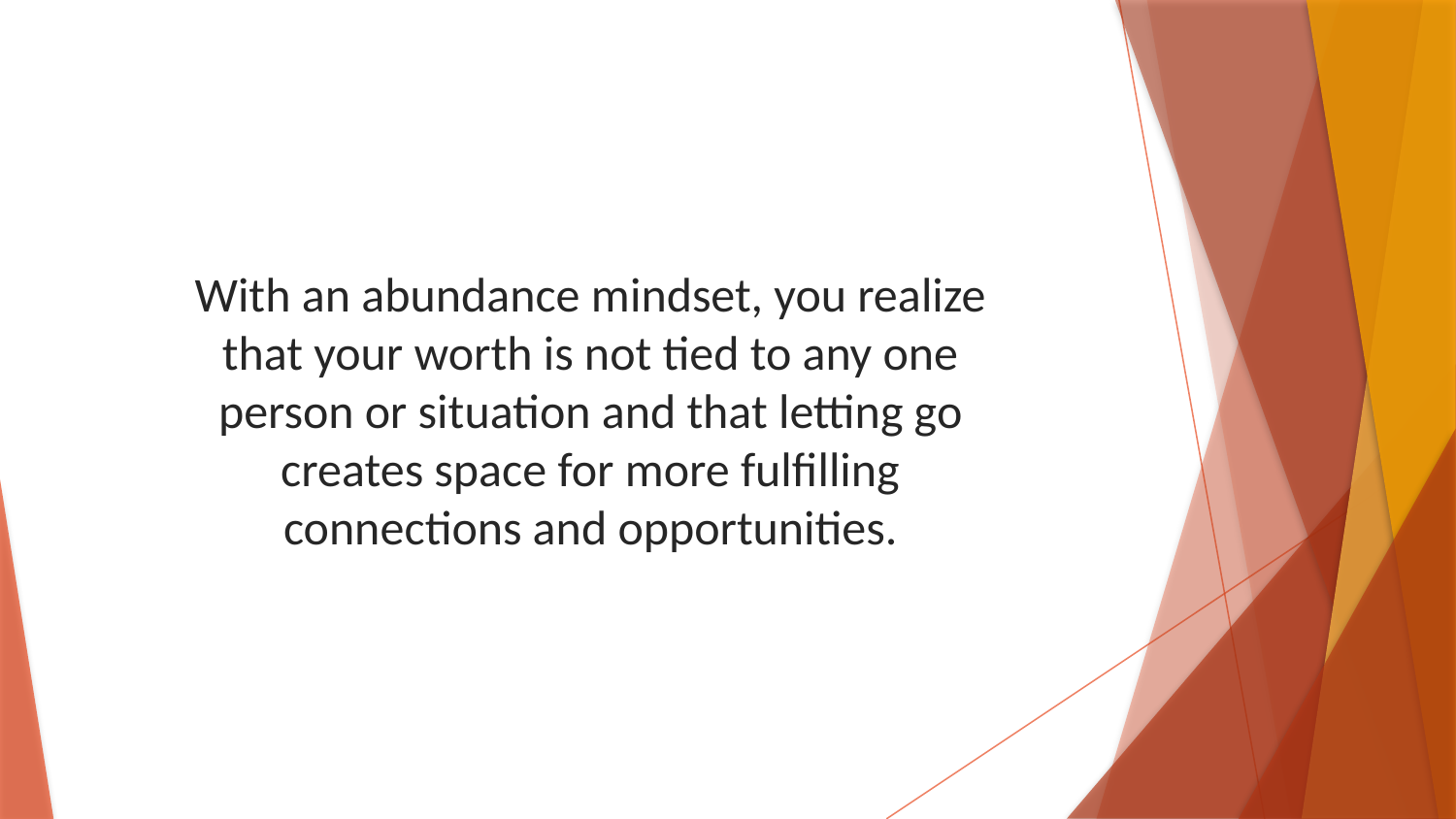

With an abundance mindset, you realize that your worth is not tied to any one person or situation and that letting go creates space for more fulfilling connections and opportunities.